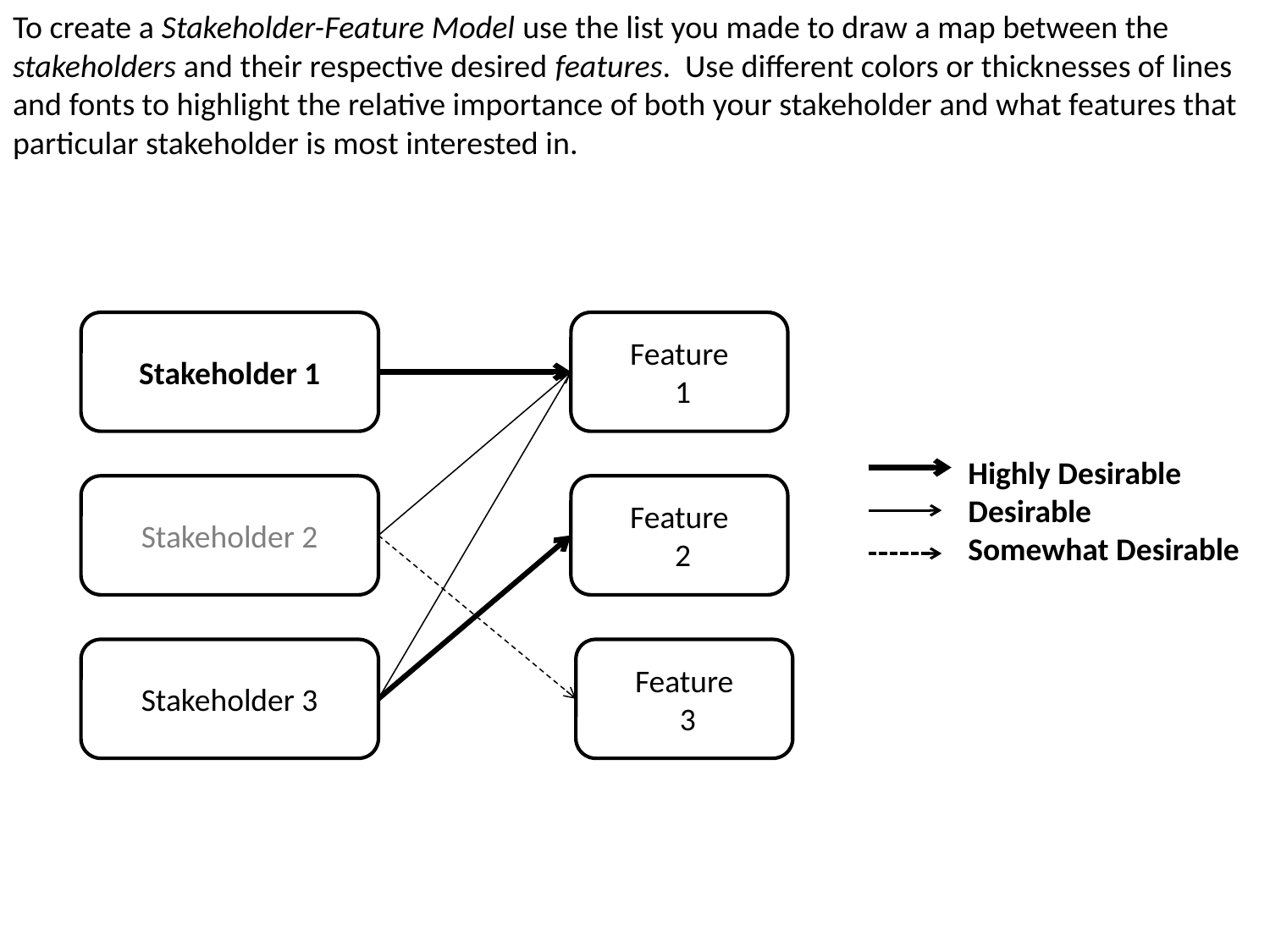

# To create a Stakeholder-Feature Model use the list you made to draw a map between the stakeholders and their respective desired features.  Use different colors or thicknesses of lines and fonts to highlight the relative importance of both your stakeholder and what features that particular stakeholder is most interested in.
Stakeholder 1
Feature
 1
Stakeholder 2
Feature
 2
Stakeholder 3
Feature
 3
Highly Desirable
Desirable
Somewhat Desirable